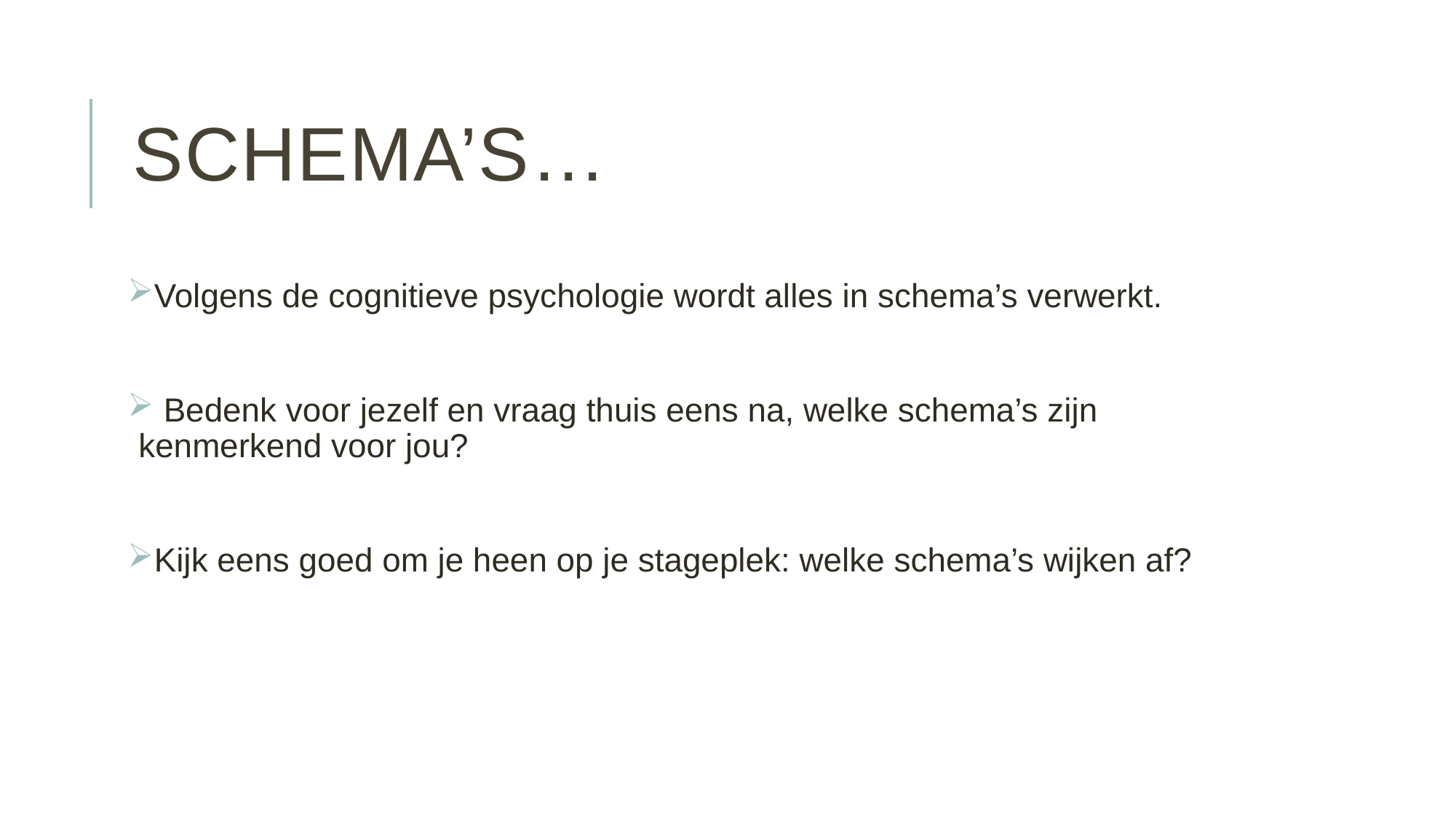

# Schema’s…
Volgens de cognitieve psychologie wordt alles in schema’s verwerkt.

 Bedenk voor jezelf en vraag thuis eens na, welke schema’s zijn kenmerkend voor jou?

Kijk eens goed om je heen op je stageplek: welke schema’s wijken af?